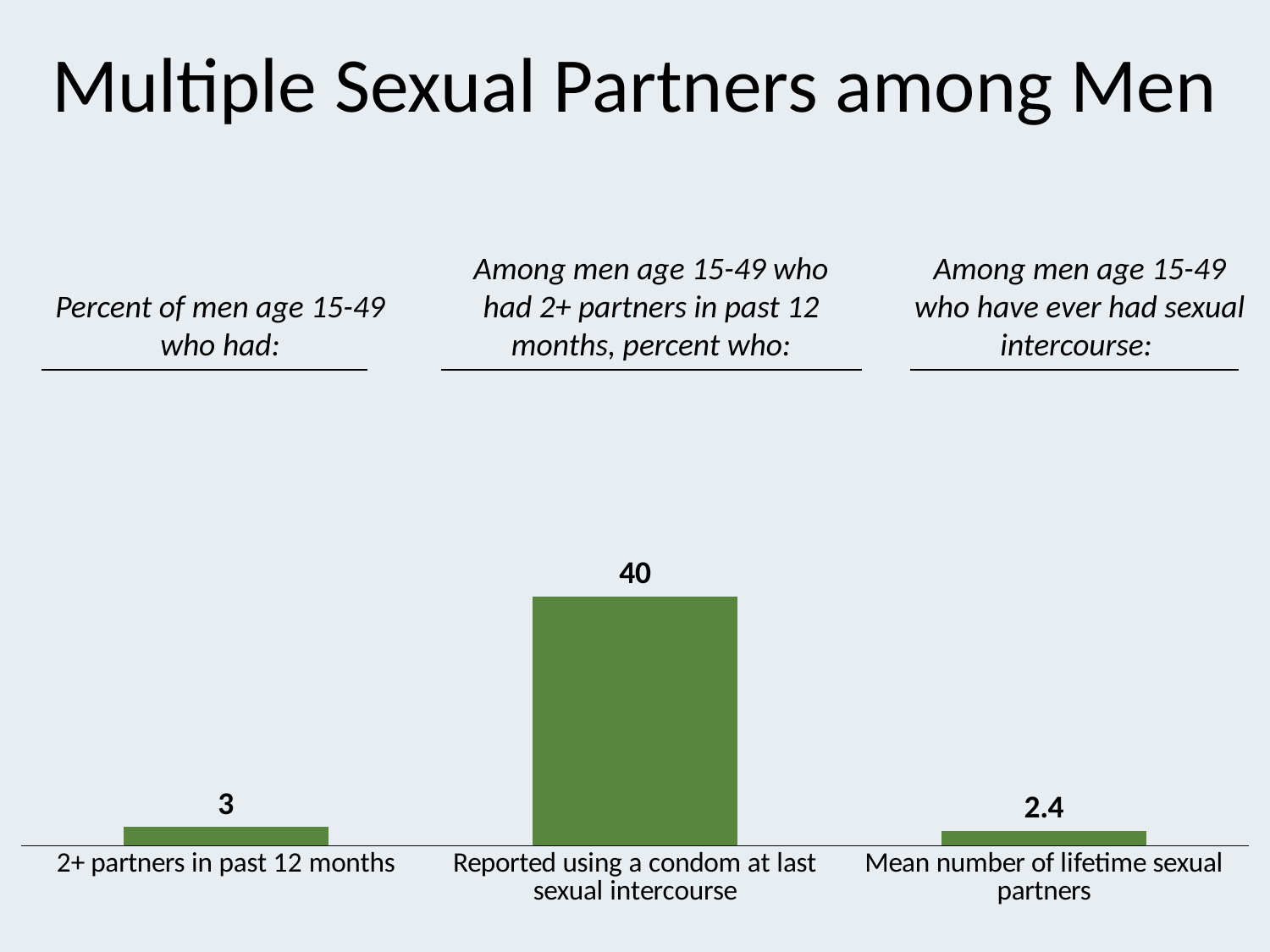

# Multiple Sexual Partners among Men

### Chart

| Category | Men |
|---|---|
| 2+ partners in past 12 months | 3.0 |
| Reported using a condom at last sexual intercourse | 40.0 |
| Mean number of lifetime sexual partners | 2.4 |
Among men age 15-49 who had 2+ partners in past 12 months, percent who:
Among men age 15-49 who have ever had sexual intercourse:
Percent of men age 15-49 who had: